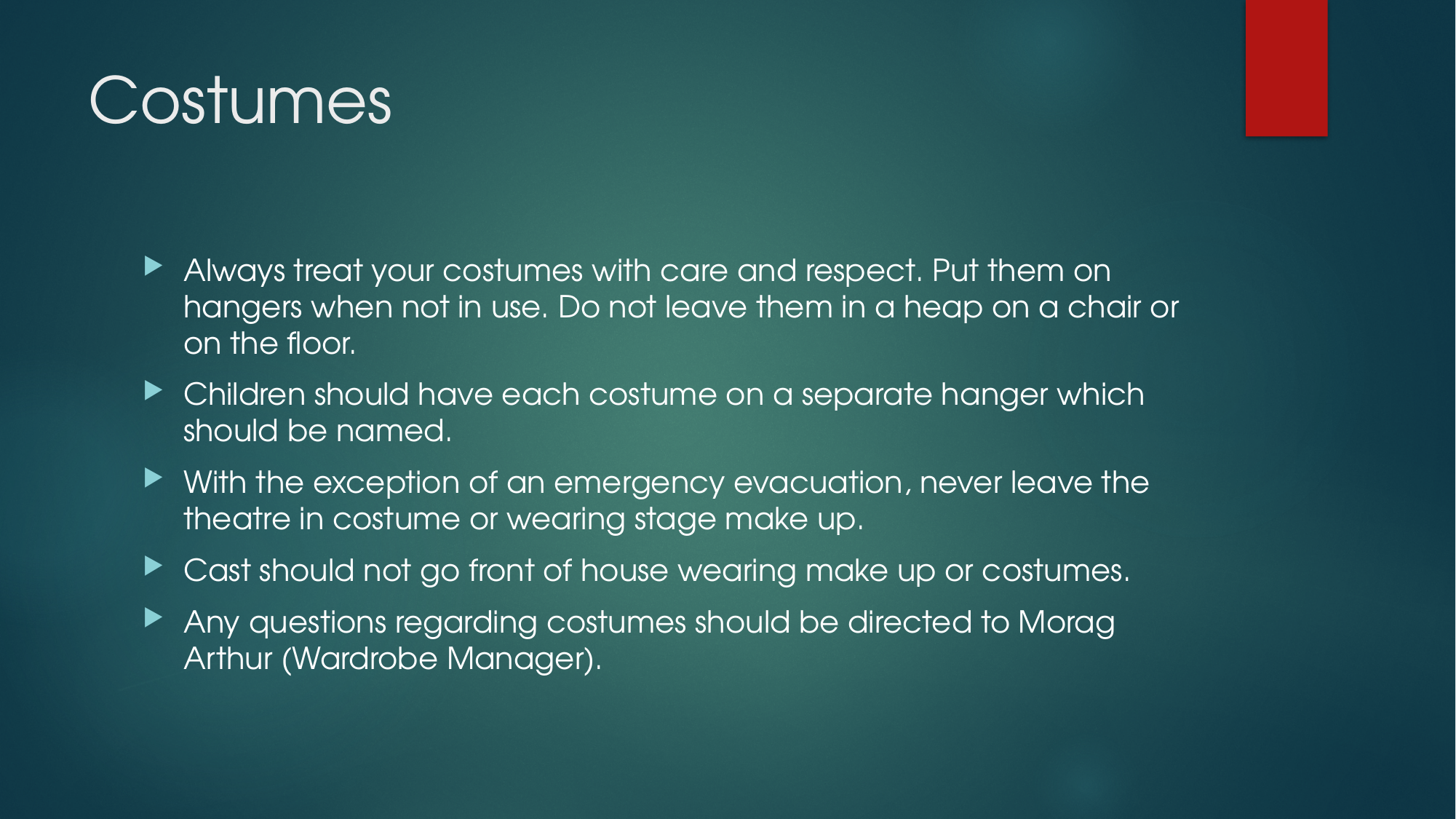

# Costumes
Always treat your costumes with care and respect. Put them on hangers when not in use. Do not leave them in a heap on a chair or on the floor.
Children should have each costume on a separate hanger which should be named.
With the exception of an emergency evacuation, never leave the theatre in costume or wearing stage make up.
Cast should not go front of house wearing make up or costumes.
Any questions regarding costumes should be directed to Morag Arthur (Wardrobe Manager).